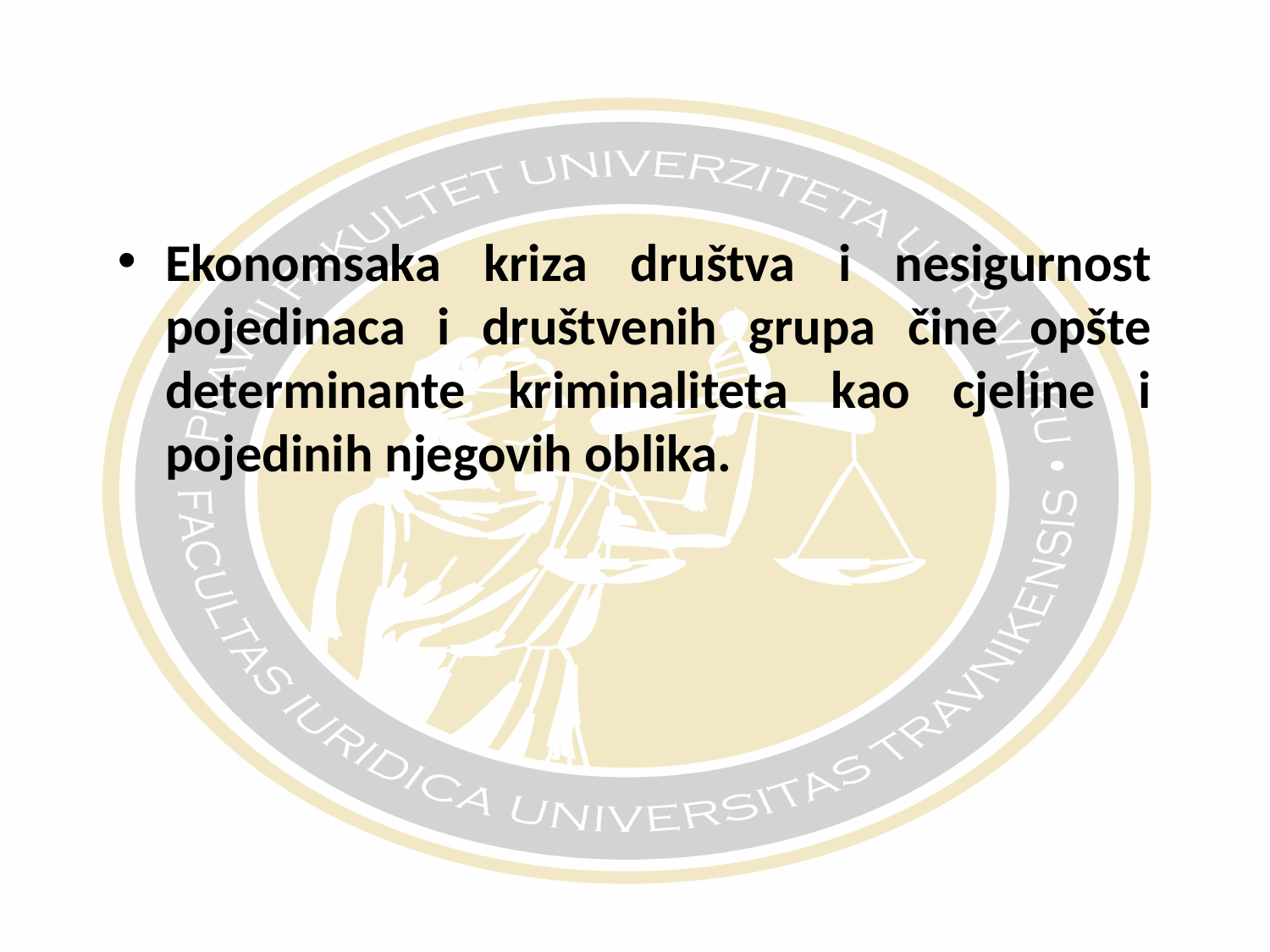

#
Ekonomsaka kriza društva i nesigurnost pojedinaca i društvenih grupa čine opšte determinante kriminaliteta kao cjeline i pojedinih njegovih oblika.